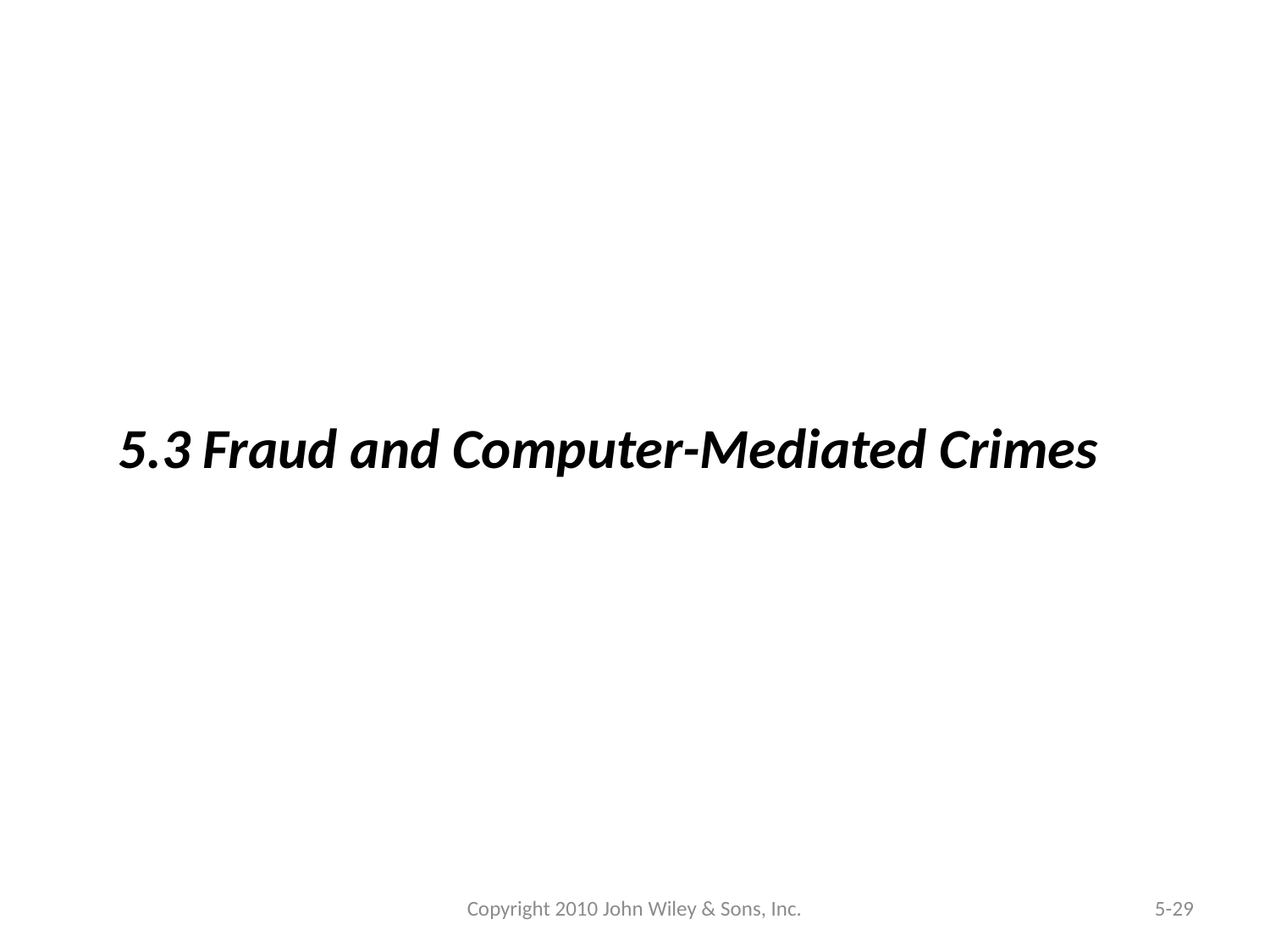

5.3 Fraud and Computer-Mediated Crimes
Copyright 2010 John Wiley & Sons, Inc.
5-29